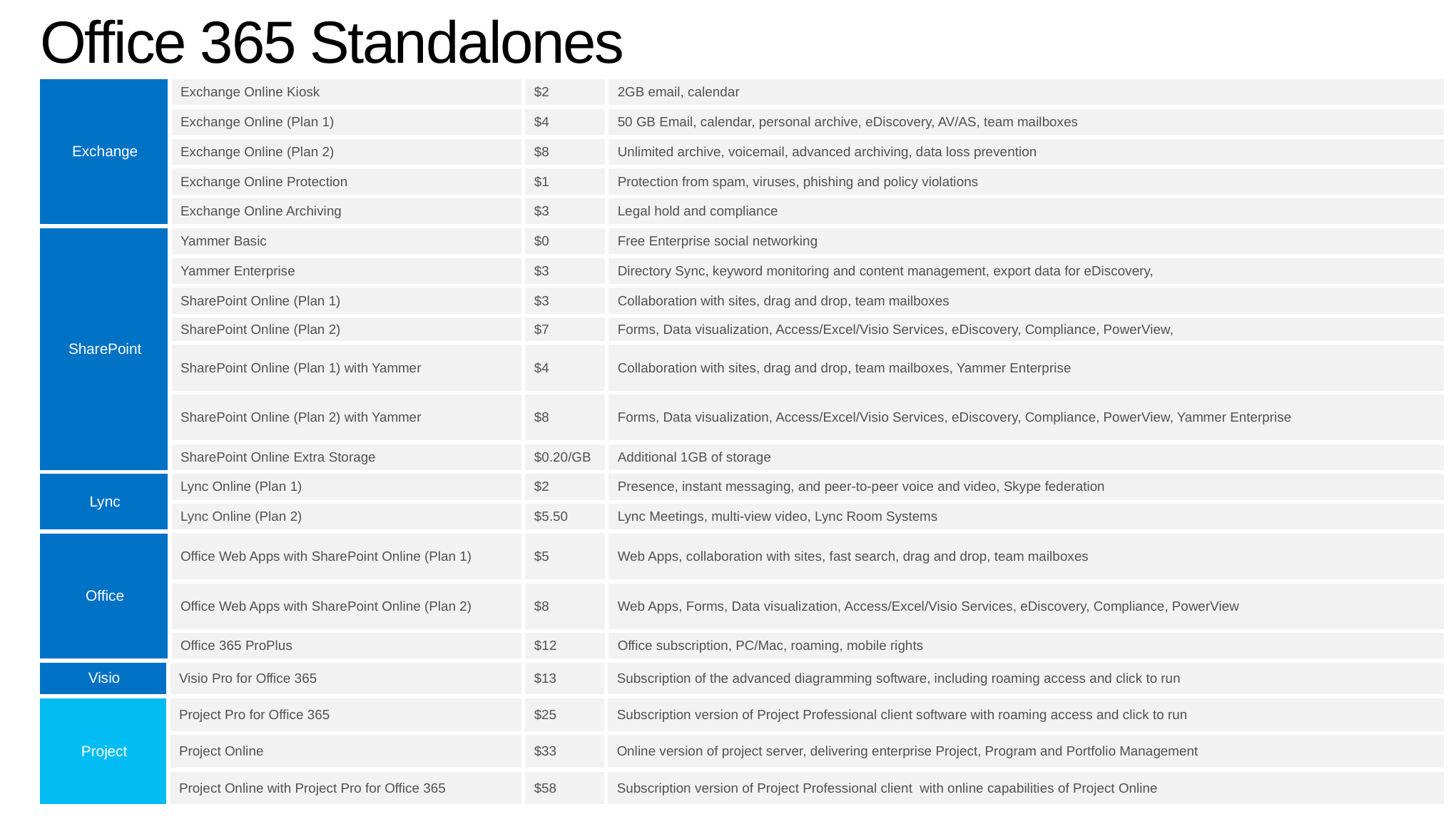

# Office 365 Standalones
|  |  |  |  |
| --- | --- | --- | --- |
| Exchange | Exchange Online Kiosk | $2 | 2GB email, calendar |
|  | Exchange Online (Plan 1) | $4 | 50 GB Email, calendar, personal archive, eDiscovery, AV/AS, team mailboxes |
|  | Exchange Online (Plan 2) | $8 | Unlimited archive, voicemail, advanced archiving, data loss prevention |
|  | Exchange Online Protection | $1 | Protection from spam, viruses, phishing and policy violations |
|  | Exchange Online Archiving | $3 | Legal hold and compliance |
| SharePoint | Yammer Basic | $0 | Free Enterprise social networking |
|  | Yammer Enterprise | $3 | Directory Sync, keyword monitoring and content management, export data for eDiscovery, |
|  | SharePoint Online (Plan 1) | $3 | Collaboration with sites, drag and drop, team mailboxes |
|  | SharePoint Online (Plan 2) | $7 | Forms, Data visualization, Access/Excel/Visio Services, eDiscovery, Compliance, PowerView, |
|  | SharePoint Online (Plan 1) with Yammer | $4 | Collaboration with sites, drag and drop, team mailboxes, Yammer Enterprise |
|  | SharePoint Online (Plan 2) with Yammer | $8 | Forms, Data visualization, Access/Excel/Visio Services, eDiscovery, Compliance, PowerView, Yammer Enterprise |
|  | SharePoint Online Extra Storage | $0.20/GB | Additional 1GB of storage |
| Lync | Lync Online (Plan 1) | $2 | Presence, instant messaging, and peer-to-peer voice and video, Skype federation |
|  | Lync Online (Plan 2) | $5.50 | Lync Meetings, multi-view video, Lync Room Systems |
| Office | Office Web Apps with SharePoint Online (Plan 1) | $5 | Web Apps, collaboration with sites, fast search, drag and drop, team mailboxes |
|  | Office Web Apps with SharePoint Online (Plan 2) | $8 | Web Apps, Forms, Data visualization, Access/Excel/Visio Services, eDiscovery, Compliance, PowerView |
|  | Office 365 ProPlus | $12 | Office subscription, PC/Mac, roaming, mobile rights |
|  |  |  |  |
| --- | --- | --- | --- |
| Visio | Visio Pro for Office 365 | $13 | Subscription of the advanced diagramming software, including roaming access and click to run |
| Project | Project Pro for Office 365 | $25 | Subscription version of Project Professional client software with roaming access and click to run |
|  | Project Online | $33 | Online version of project server, delivering enterprise Project, Program and Portfolio Management |
|  | Project Online with Project Pro for Office 365 | $58 | Subscription version of Project Professional client with online capabilities of Project Online |